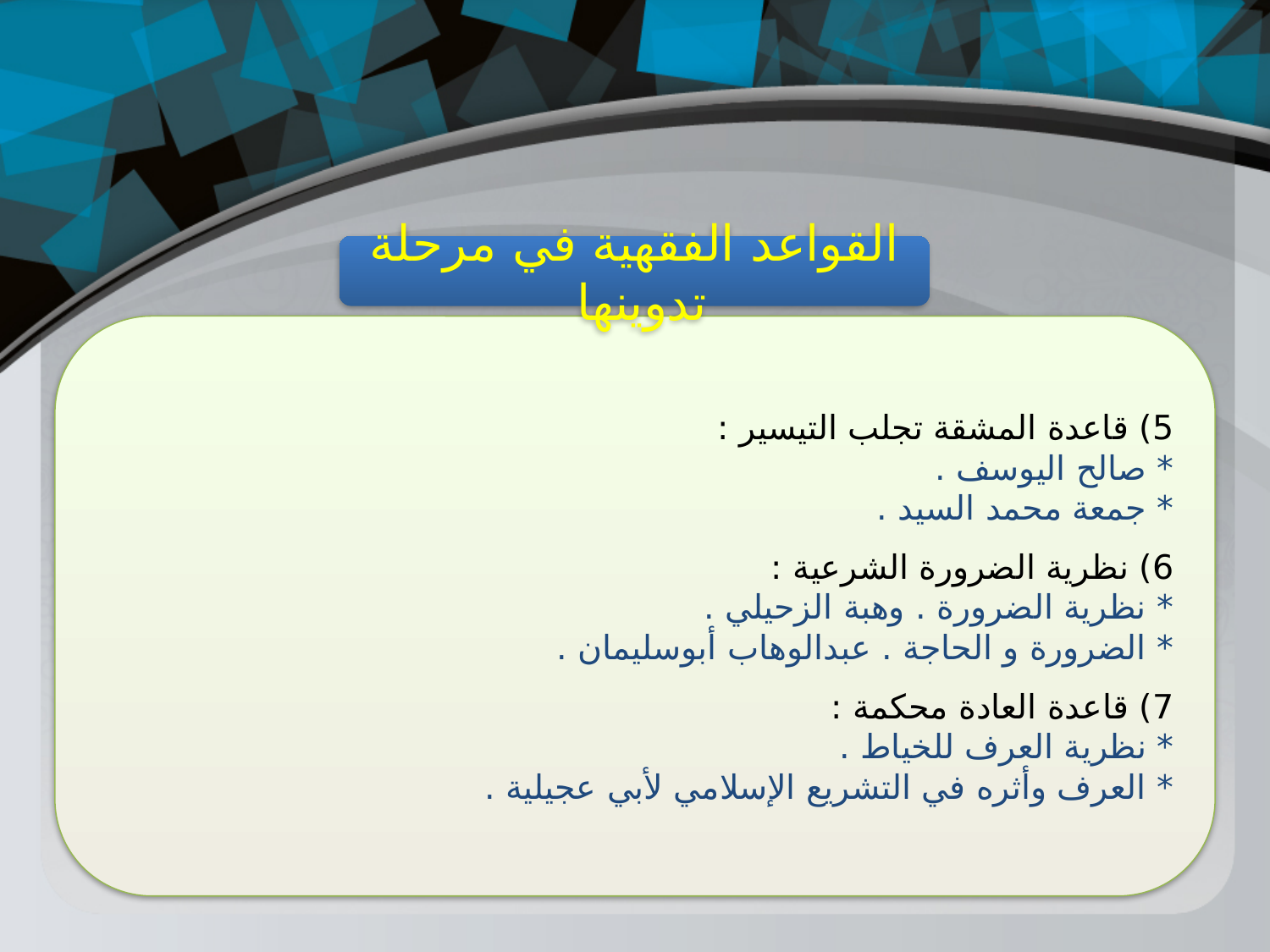

القواعد الفقهية في مرحلة تدوينها
5) قاعدة المشقة تجلب التيسير :
* صالح اليوسف .
* جمعة محمد السيد .

6) نظرية الضرورة الشرعية :
* نظرية الضرورة . وهبة الزحيلي .
* الضرورة و الحاجة . عبدالوهاب أبوسليمان .

7) قاعدة العادة محكمة :
* نظرية العرف للخياط .
* العرف وأثره في التشريع الإسلامي لأبي عجيلية .